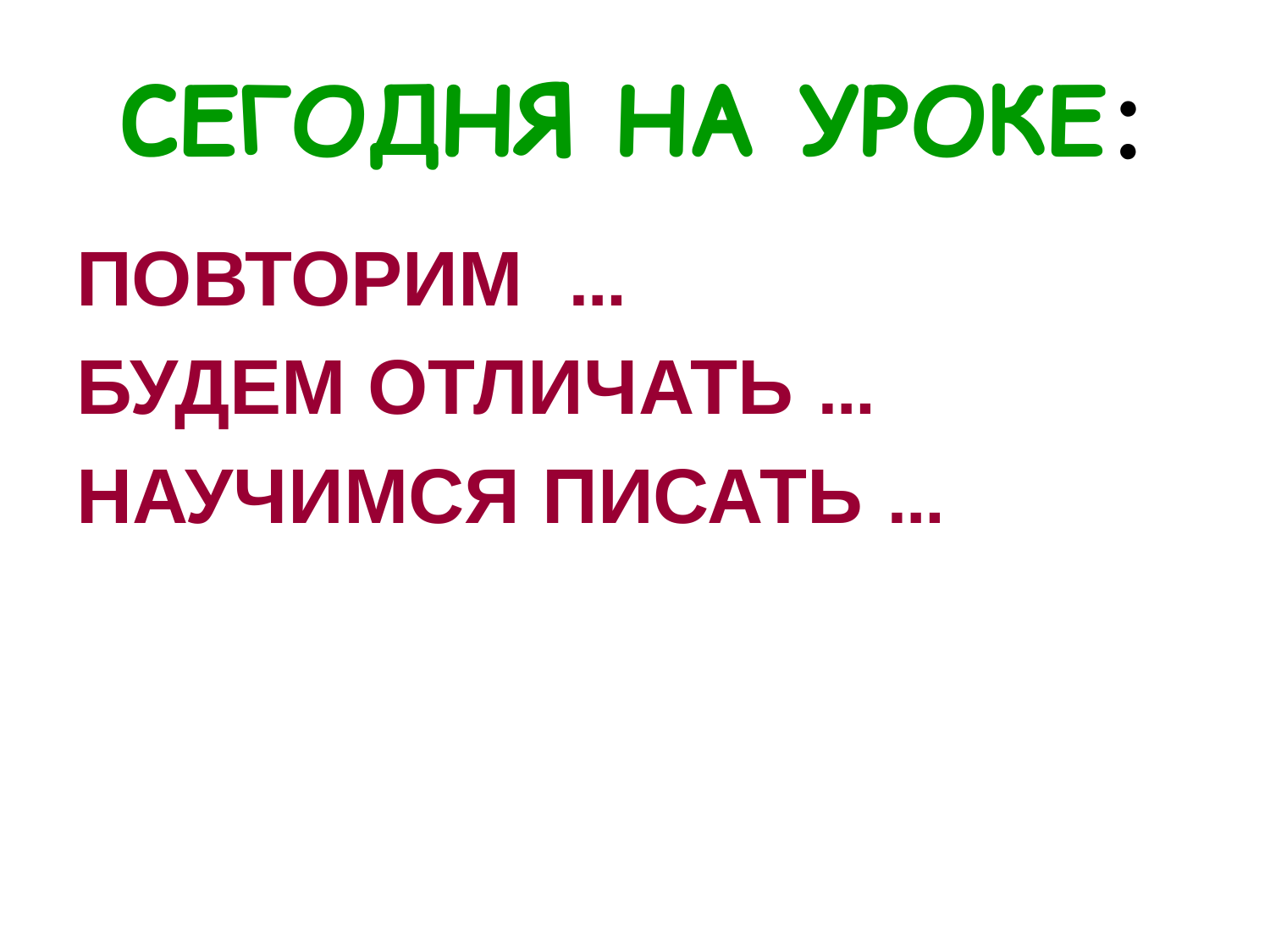

# СЕГОДНЯ НА УРОКЕ:
ПОВТОРИМ  …
БУДЕМ ОТЛИЧАТЬ …
НАУЧИМСЯ ПИСАТЬ …